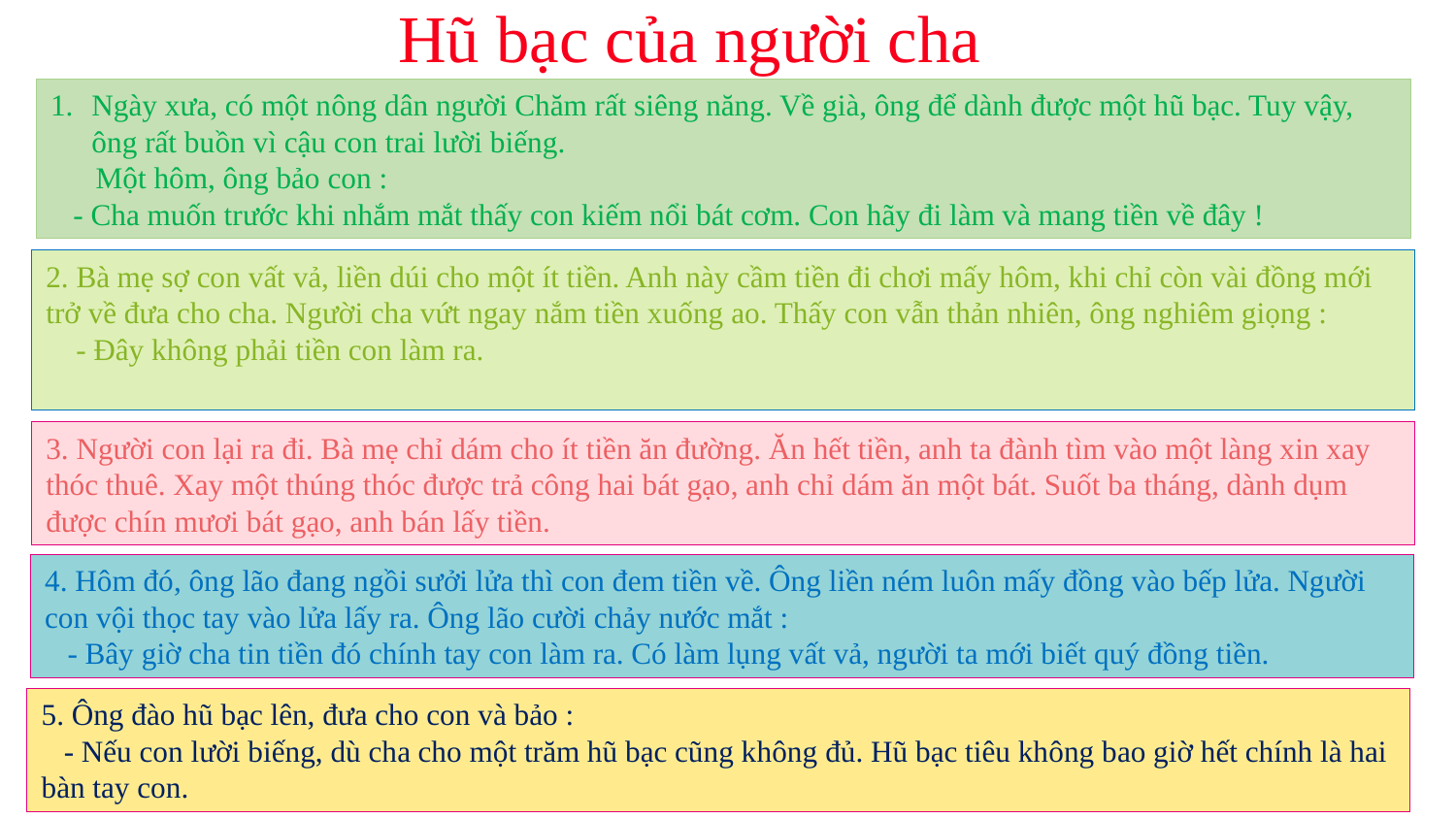

Hũ bạc của người cha
Ngày xưa, có một nông dân người Chăm rất siêng năng. Về già, ông để dành được một hũ bạc. Tuy vậy, ông rất buồn vì cậu con trai lười biếng.
      Một hôm, ông bảo con :
   - Cha muốn trước khi nhắm mắt thấy con kiếm nổi bát cơm. Con hãy đi làm và mang tiền về đây !
2. Bà mẹ sợ con vất vả, liền dúi cho một ít tiền. Anh này cầm tiền đi chơi mấy hôm, khi chỉ còn vài đồng mới trở về đưa cho cha. Người cha vứt ngay nắm tiền xuống ao. Thấy con vẫn thản nhiên, ông nghiêm giọng :
    - Đây không phải tiền con làm ra.

3. Người con lại ra đi. Bà mẹ chỉ dám cho ít tiền ăn đường. Ăn hết tiền, anh ta đành tìm vào một làng xin xay thóc thuê. Xay một thúng thóc được trả công hai bát gạo, anh chỉ dám ăn một bát. Suốt ba tháng, dành dụm được chín mươi bát gạo, anh bán lấy tiền.
4. Hôm đó, ông lão đang ngồi sưởi lửa thì con đem tiền về. Ông liền ném luôn mấy đồng vào bếp lửa. Người con vội thọc tay vào lửa lấy ra. Ông lão cười chảy nước mắt :
   - Bây giờ cha tin tiền đó chính tay con làm ra. Có làm lụng vất vả, người ta mới biết quý đồng tiền.
5. Ông đào hũ bạc lên, đưa cho con và bảo :
   - Nếu con lười biếng, dù cha cho một trăm hũ bạc cũng không đủ. Hũ bạc tiêu không bao giờ hết chính là hai bàn tay con.